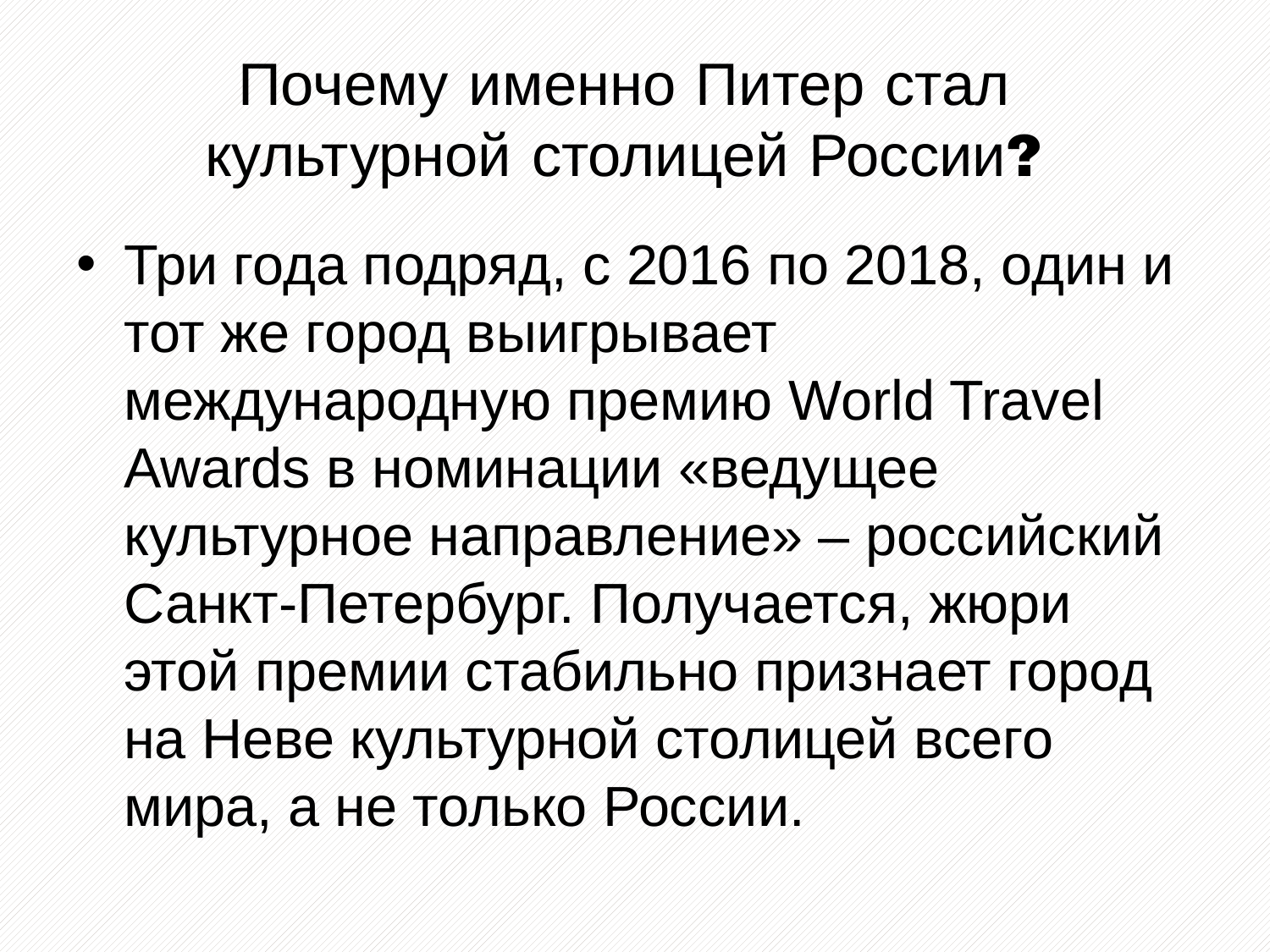

# Почему именно Питер стал культурной столицей России?
Три года подряд, с 2016 по 2018, один и тот же город выигрывает международную премию World Travel Awards в номинации «ведущее культурное направление» – российский Санкт-Петербург. Получается, жюри этой премии стабильно признает город на Неве культурной столицей всего мира, а не только России.